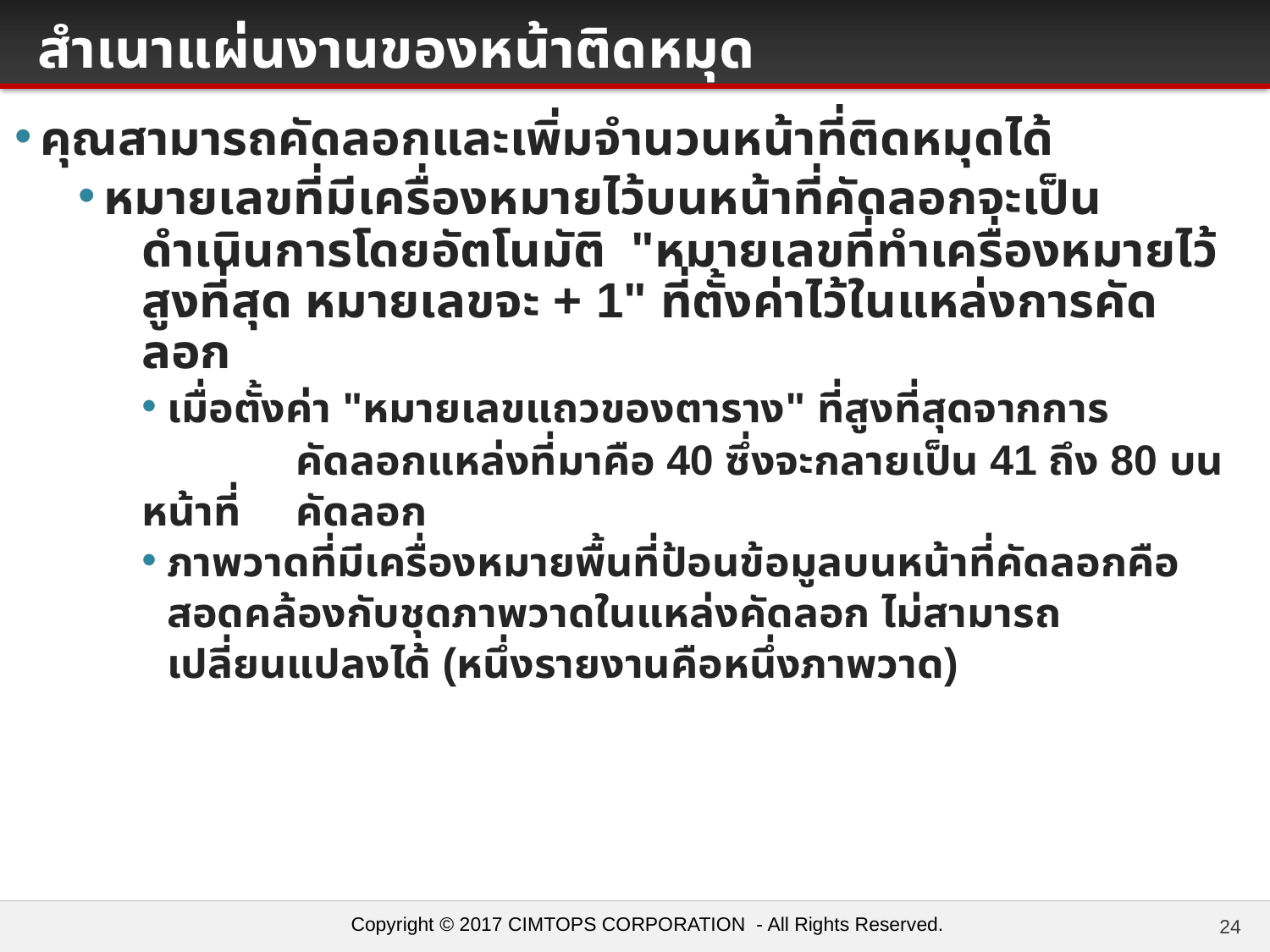

# สำเนาแผ่นงานของหน้าติดหมุด
คุณสามารถคัดลอกและเพิ่มจำนวนหน้าที่ติดหมุดได้
หมายเลขที่มีเครื่องหมายไว้บนหน้าที่คัดลอกจะเป็น
ดำเนินการโดยอัตโนมัติ  "หมายเลขที่ทำเครื่องหมายไว้สูงที่สุด หมายเลขจะ + 1" ที่ตั้งค่าไว้ในแหล่งการคัดลอก
เมื่อตั้งค่า "หมายเลขแถวของตาราง" ที่สูงที่สุดจากการ
	คัดลอกแหล่งที่มาคือ 40 ซึ่งจะกลายเป็น 41 ถึง 80 บนหน้าที่	คัดลอก
ภาพวาดที่มีเครื่องหมายพื้นที่ป้อนข้อมูลบนหน้าที่คัดลอกคือสอดคล้องกับชุดภาพวาดในแหล่งคัดลอก ไม่สามารถเปลี่ยนแปลงได้ (หนึ่งรายงานคือหนึ่งภาพวาด)
Copyright © 2017 CIMTOPS CORPORATION  - All Rights Reserved.
24